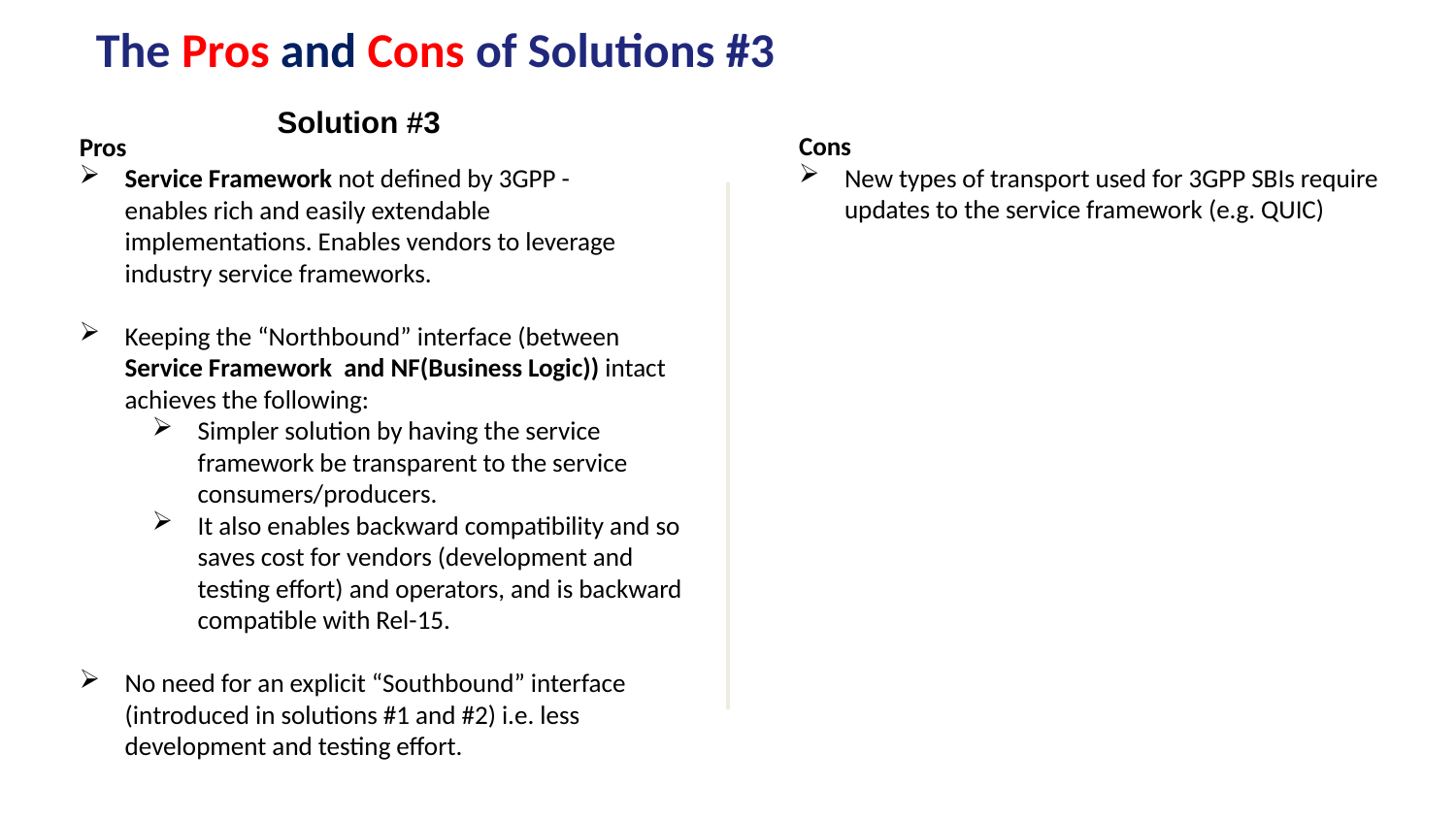

# The Pros and Cons of Solutions #3
Solution #3
Cons
New types of transport used for 3GPP SBIs require updates to the service framework (e.g. QUIC)
Pros
Service Framework not defined by 3GPP -           enables rich and easily extendable                       implementations. Enables vendors to leverage industry service frameworks.

Keeping the “Northbound” interface (between Service Framework  and NF(Business Logic)) intact achieves the following:
Simpler solution by having the service framework be transparent to the service consumers/producers.
It also enables backward compatibility and so saves cost for vendors (development and testing effort) and operators, and is backward compatible with Rel-15.

No need for an explicit “Southbound” interface (introduced in solutions #1 and #2) i.e. less development and testing effort.